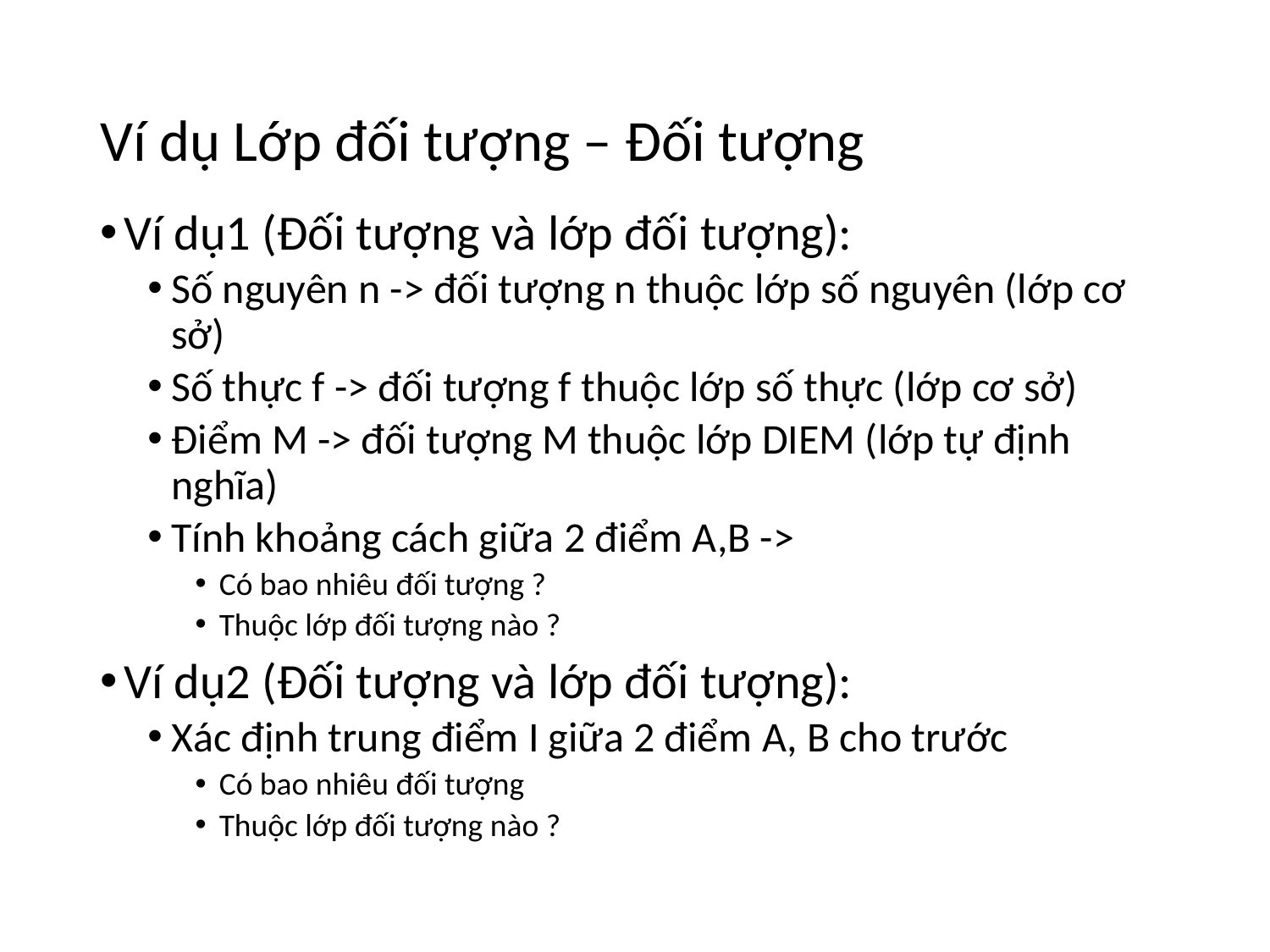

# Ví dụ Lớp đối tượng – Đối tượng
Ví dụ1 (Đối tượng và lớp đối tượng):
Số nguyên n -> đối tượng n thuộc lớp số nguyên (lớp cơ sở)
Số thực f -> đối tượng f thuộc lớp số thực (lớp cơ sở)
Điểm M -> đối tượng M thuộc lớp DIEM (lớp tự định nghĩa)
Tính khoảng cách giữa 2 điểm A,B ->
Có bao nhiêu đối tượng ?
Thuộc lớp đối tượng nào ?
Ví dụ2 (Đối tượng và lớp đối tượng):
Xác định trung điểm I giữa 2 điểm A, B cho trước
Có bao nhiêu đối tượng
Thuộc lớp đối tượng nào ?